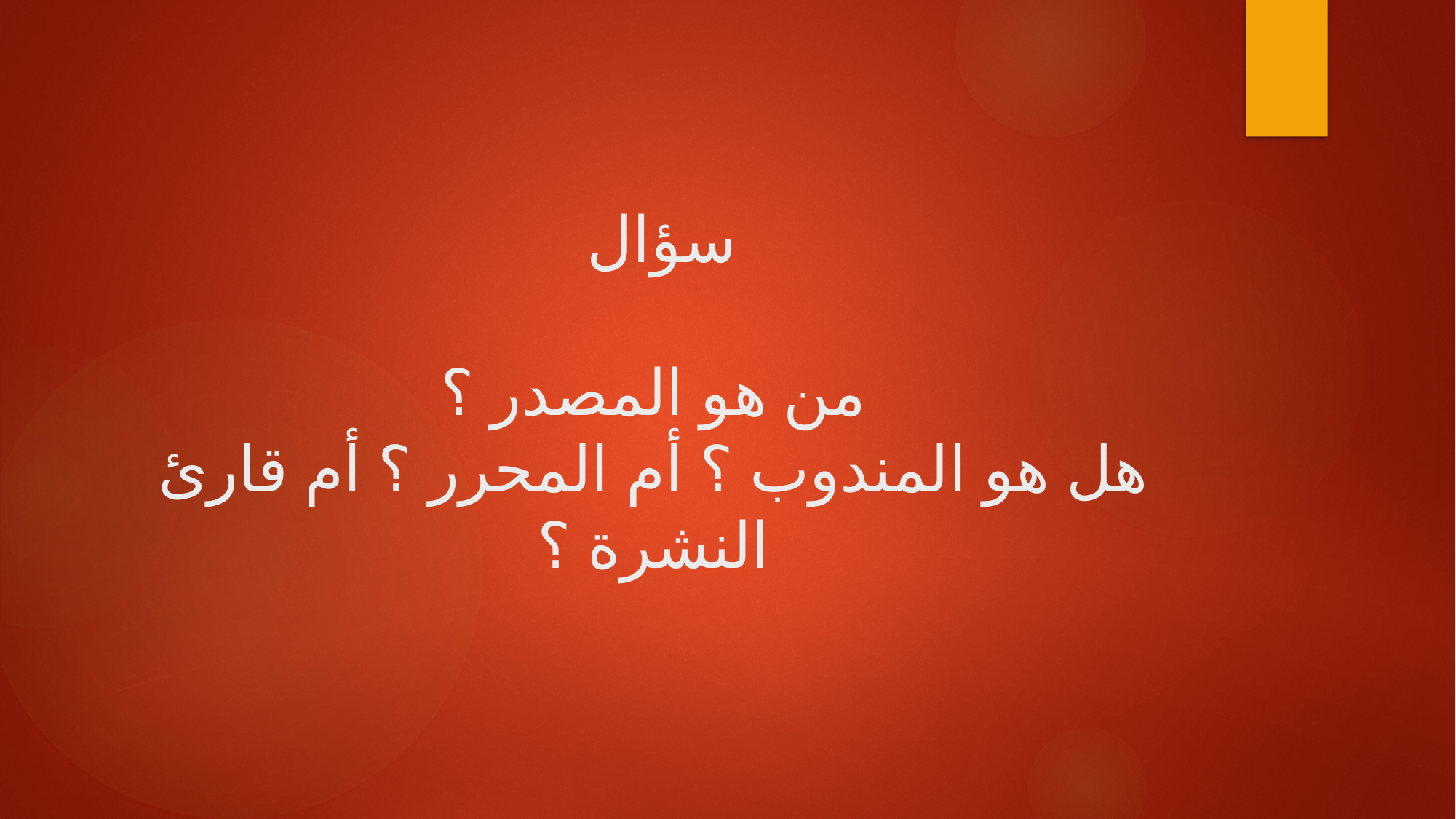

# سؤال من هو المصدر ؟ هل هو المندوب ؟ أم المحرر ؟ أم قارئ النشرة ؟